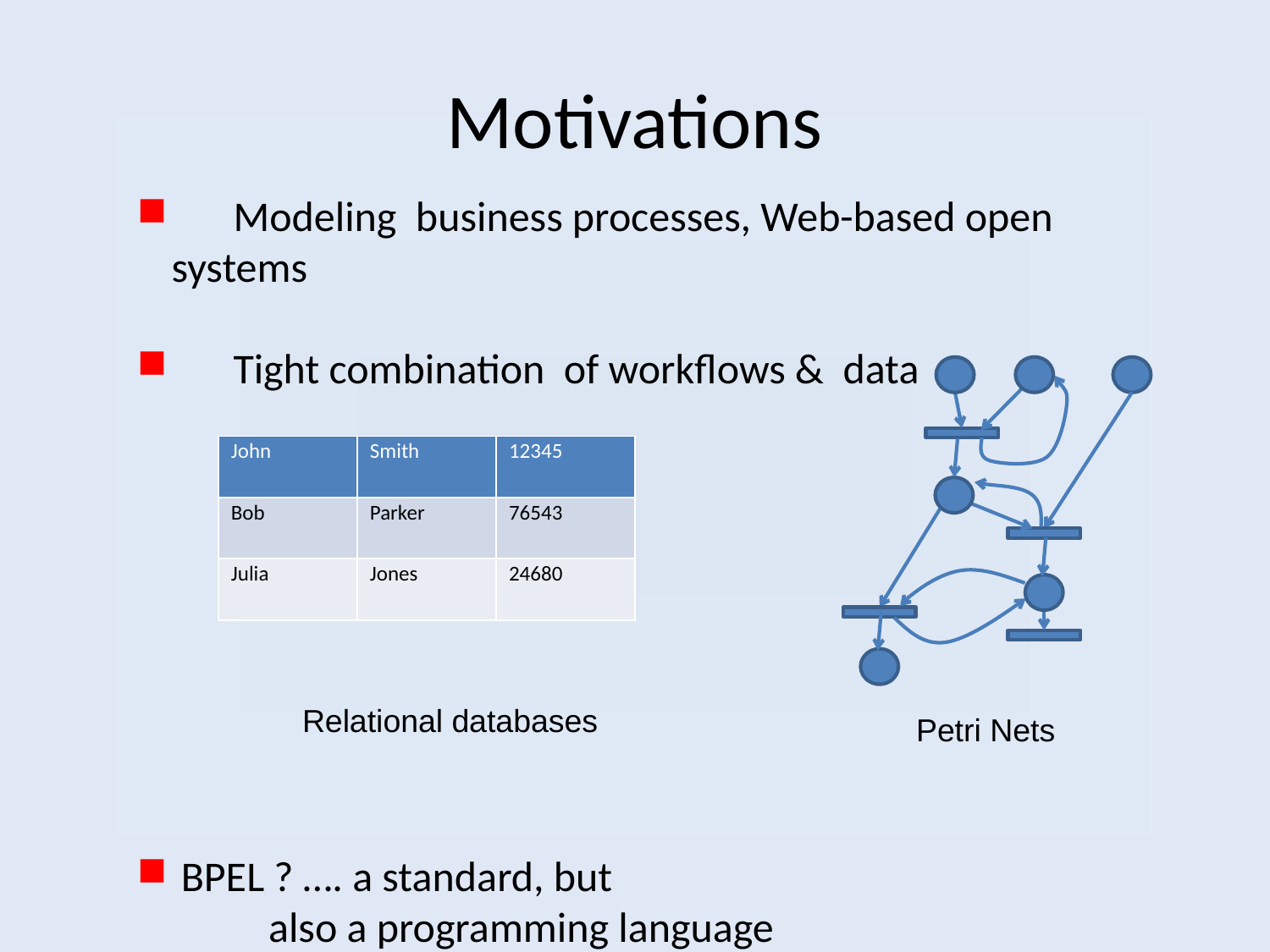

# Motivations
 	Modeling  business processes, Web-based open systems

 	Tight combination  of workflows &  data

 BPEL ? …. a standard, but
also a programming language

| John | Smith | 12345 |
| --- | --- | --- |
| Bob | Parker | 76543 |
| Julia | Jones | 24680 |
Relational databases
Petri Nets